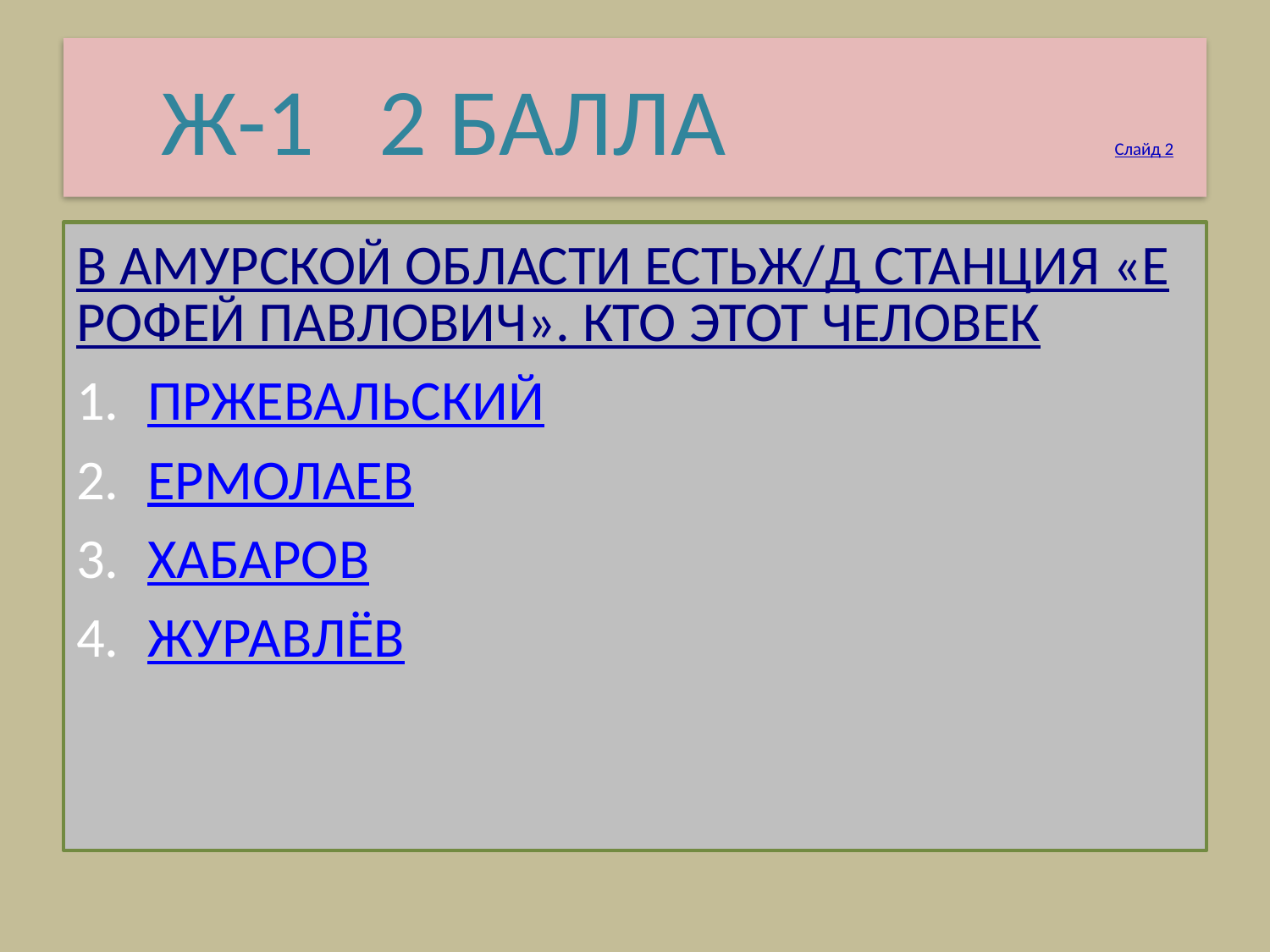

# Ж-1   2 БАЛЛА                  Слайд 2
В АМУРСКОЙ ОБЛАСТИ ЕСТЬЖ/Д СТАНЦИЯ «ЕРОФЕЙ ПАВЛОВИЧ». КТО ЭТОТ ЧЕЛОВЕК
ПРЖЕВАЛЬСКИЙ
ЕРМОЛАЕВ
ХАБАРОВ
ЖУРАВЛЁВ